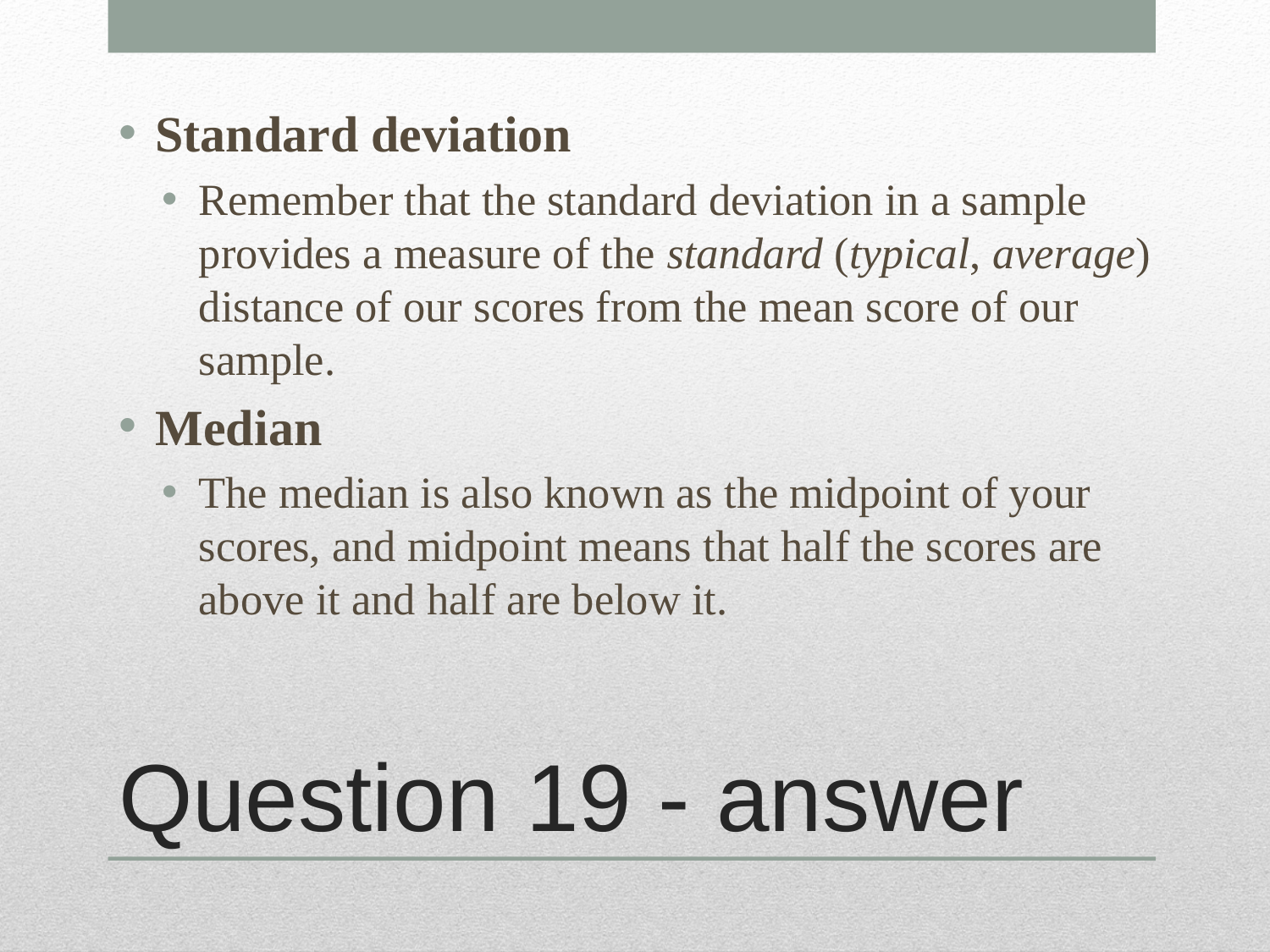

Standard deviation
Remember that the standard deviation in a sample provides a measure of the standard (typical, average) distance of our scores from the mean score of our sample.
Median
The median is also known as the midpoint of your scores, and midpoint means that half the scores are above it and half are below it.

# Question 19 - answer